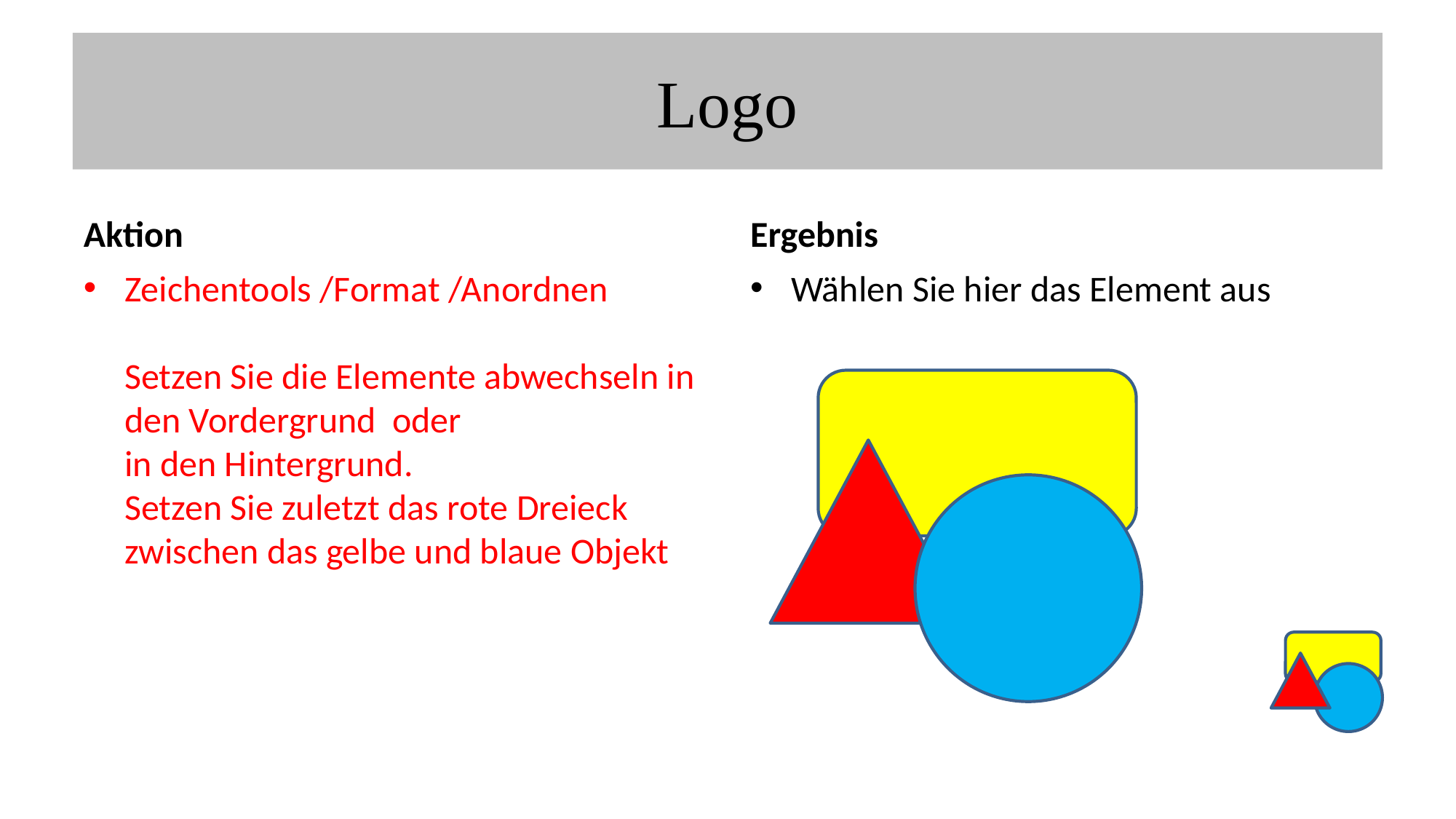

# Logo
Aktion
Ergebnis
Zeichentools /Format /Anordnen
Setzen Sie die Elemente abwechseln in den Vordergrund  oder
in den Hintergrund.
Setzen Sie zuletzt das rote Dreieck zwischen das gelbe und blaue Objekt

Wählen Sie hier das Element aus